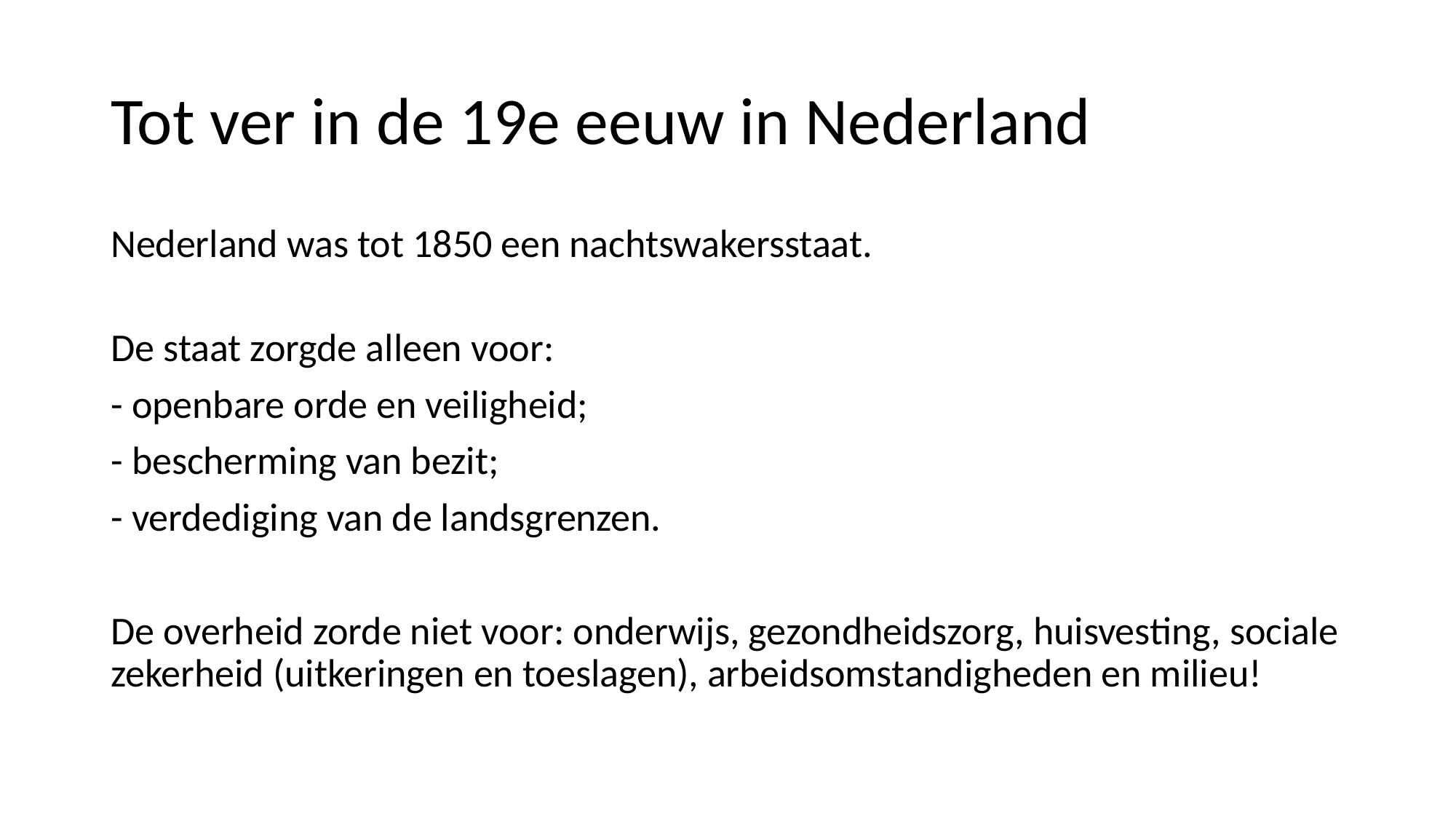

# Tot ver in de 19e eeuw in Nederland
Nederland was tot 1850 een nachtswakersstaat.
De staat zorgde alleen voor:
- openbare orde en veiligheid;
- bescherming van bezit;
- verdediging van de landsgrenzen.

De overheid zorde niet voor: onderwijs, gezondheidszorg, huisvesting, sociale zekerheid (uitkeringen en toeslagen), arbeidsomstandigheden en milieu!